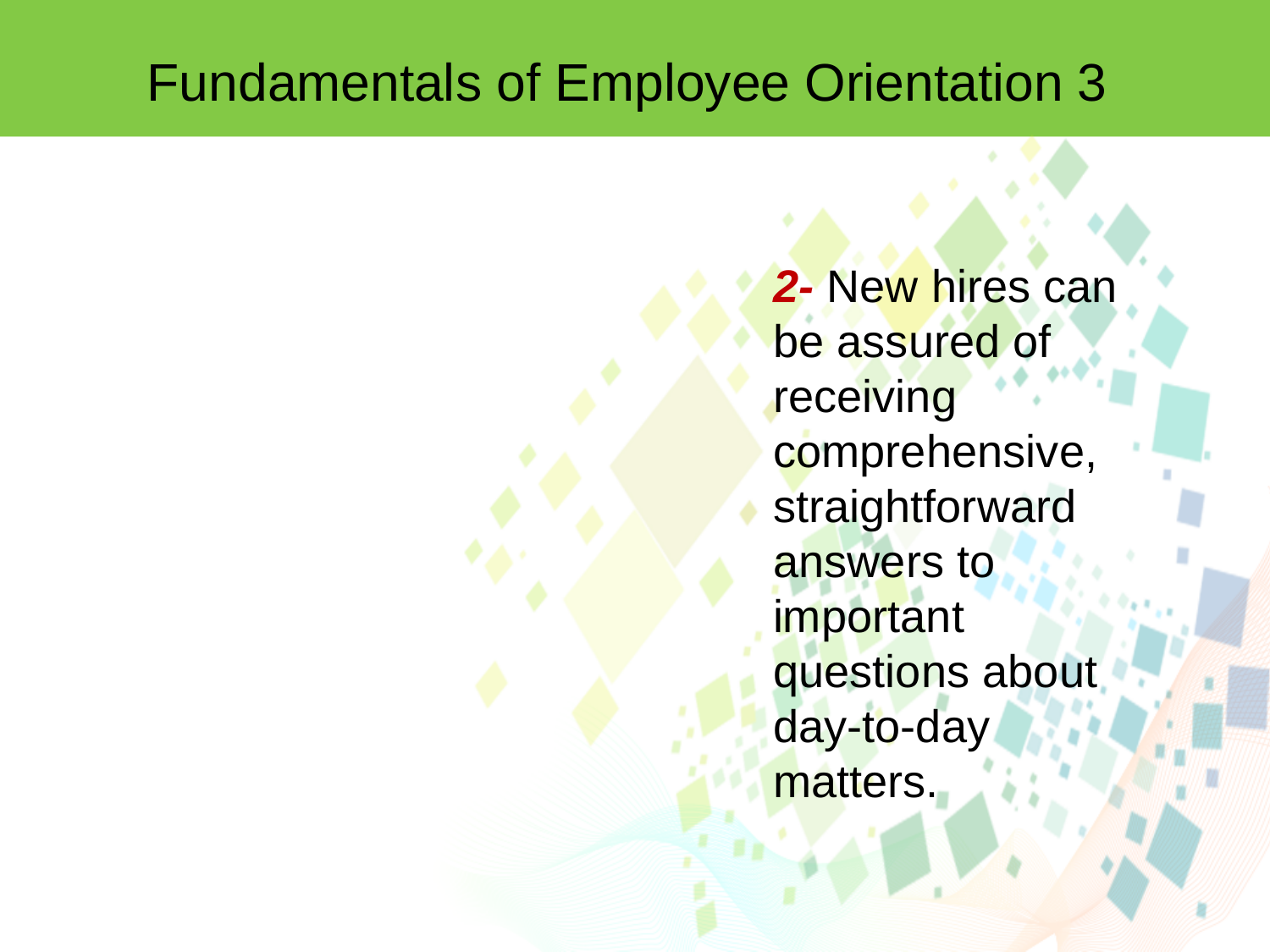

Fundamentals of Employee Orientation 3
2- New hires can be assured of receiving comprehensive, straightforward answers to important questions about day-to-day matters.